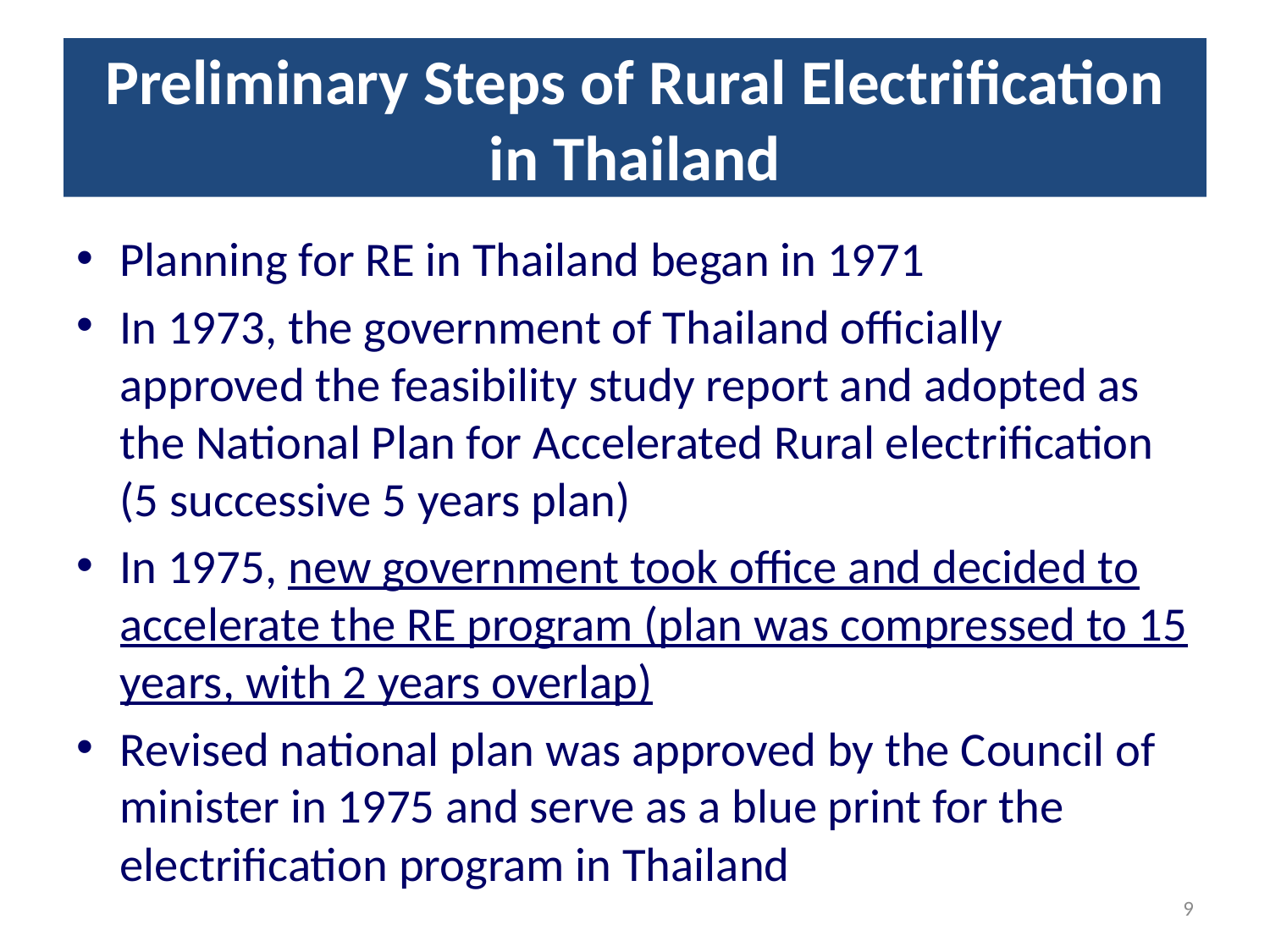

# Preliminary Steps of Rural Electrification in Thailand
Planning for RE in Thailand began in 1971
In 1973, the government of Thailand officially approved the feasibility study report and adopted as the National Plan for Accelerated Rural electrification (5 successive 5 years plan)
In 1975, new government took office and decided to accelerate the RE program (plan was compressed to 15 years, with 2 years overlap)
Revised national plan was approved by the Council of minister in 1975 and serve as a blue print for the electrification program in Thailand

9